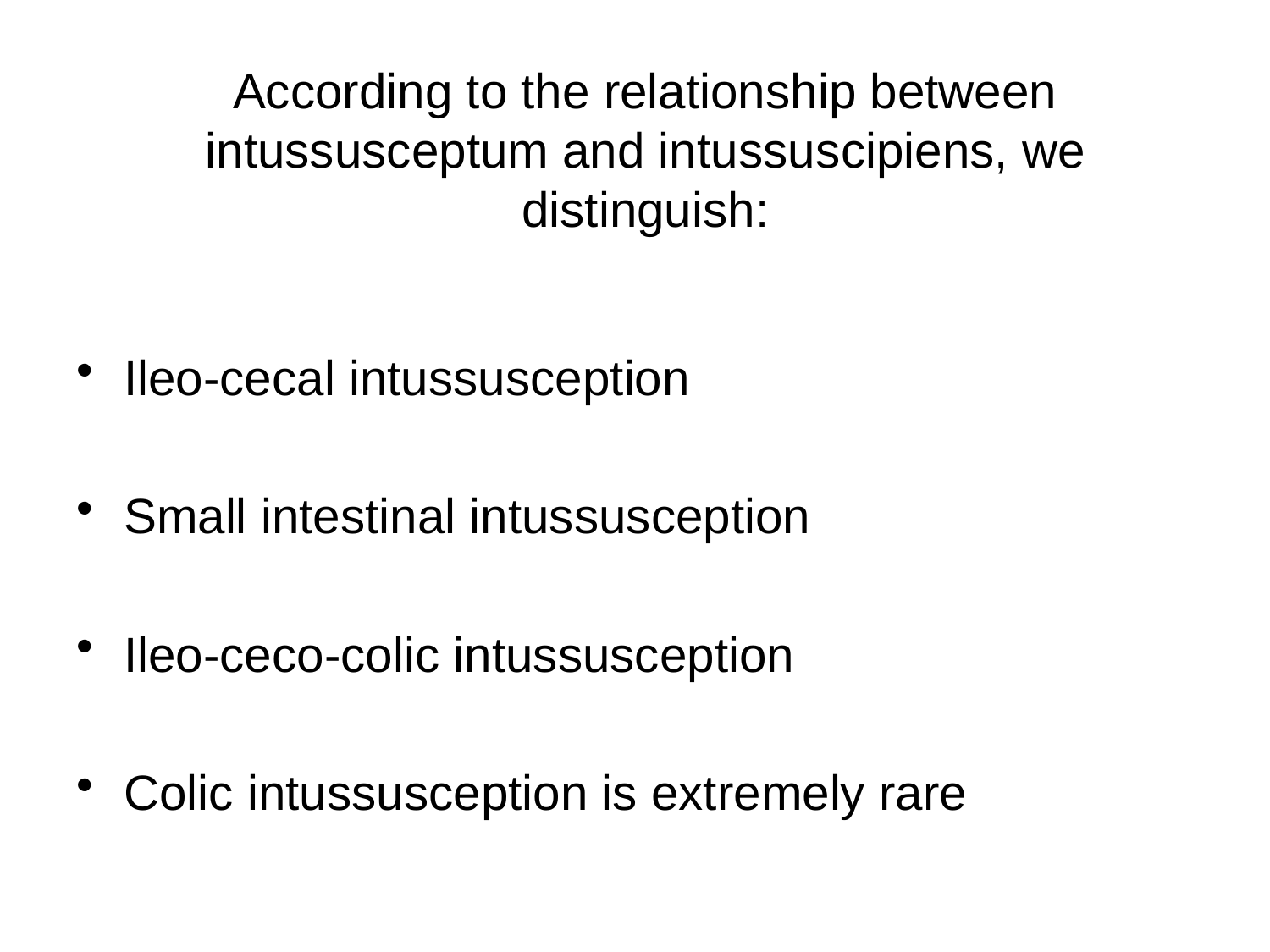

# According to the relationship between intussusceptum and intussuscipiens, we distinguish:

Ileo-cecal intussusception

Small intestinal intussusception

Ileo-ceco-colic intussusception

Colic intussusception is extremely rare